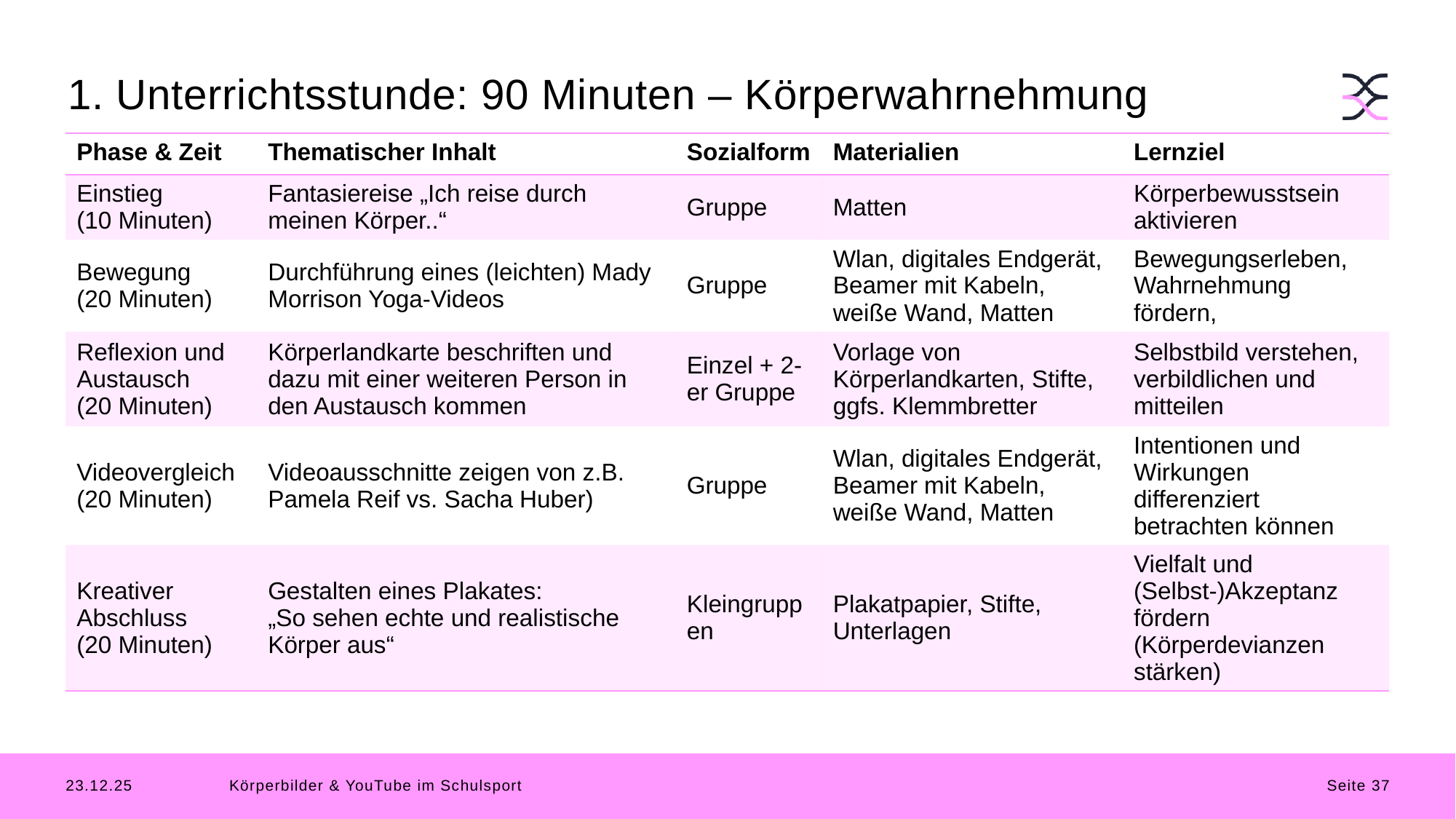

# 1. Unterrichtsstunde: 90 Minuten – Körperwahrnehmung
| Phase & Zeit | Thematischer Inhalt | Sozialform | Materialien | Lernziel |
| --- | --- | --- | --- | --- |
| Einstieg (10 Minuten) | Fantasiereise „Ich reise durch meinen Körper..“ | Gruppe | Matten | Körperbewusstsein aktivieren |
| Bewegung (20 Minuten) | Durchführung eines (leichten) Mady Morrison Yoga-Videos | Gruppe | Wlan, digitales Endgerät, Beamer mit Kabeln, weiße Wand, Matten | Bewegungserleben, Wahrnehmung fördern, |
| Reflexion und Austausch (20 Minuten) | Körperlandkarte beschriften und dazu mit einer weiteren Person in den Austausch kommen | Einzel + 2-er Gruppe | Vorlage von Körperlandkarten, Stifte, ggfs. Klemmbretter | Selbstbild verstehen, verbildlichen und mitteilen |
| Videovergleich (20 Minuten) | Videoausschnitte zeigen von z.B. Pamela Reif vs. Sacha Huber) | Gruppe | Wlan, digitales Endgerät, Beamer mit Kabeln, weiße Wand, Matten | Intentionen und Wirkungen differenziert betrachten können |
| Kreativer Abschluss (20 Minuten) | Gestalten eines Plakates: „So sehen echte und realistische Körper aus“ | Kleingruppen | Plakatpapier, Stifte, Unterlagen | Vielfalt und (Selbst-)Akzeptanz fördern (Körperdevianzen stärken) |
23.12.25
Körperbilder & YouTube im Schulsport
Seite 37